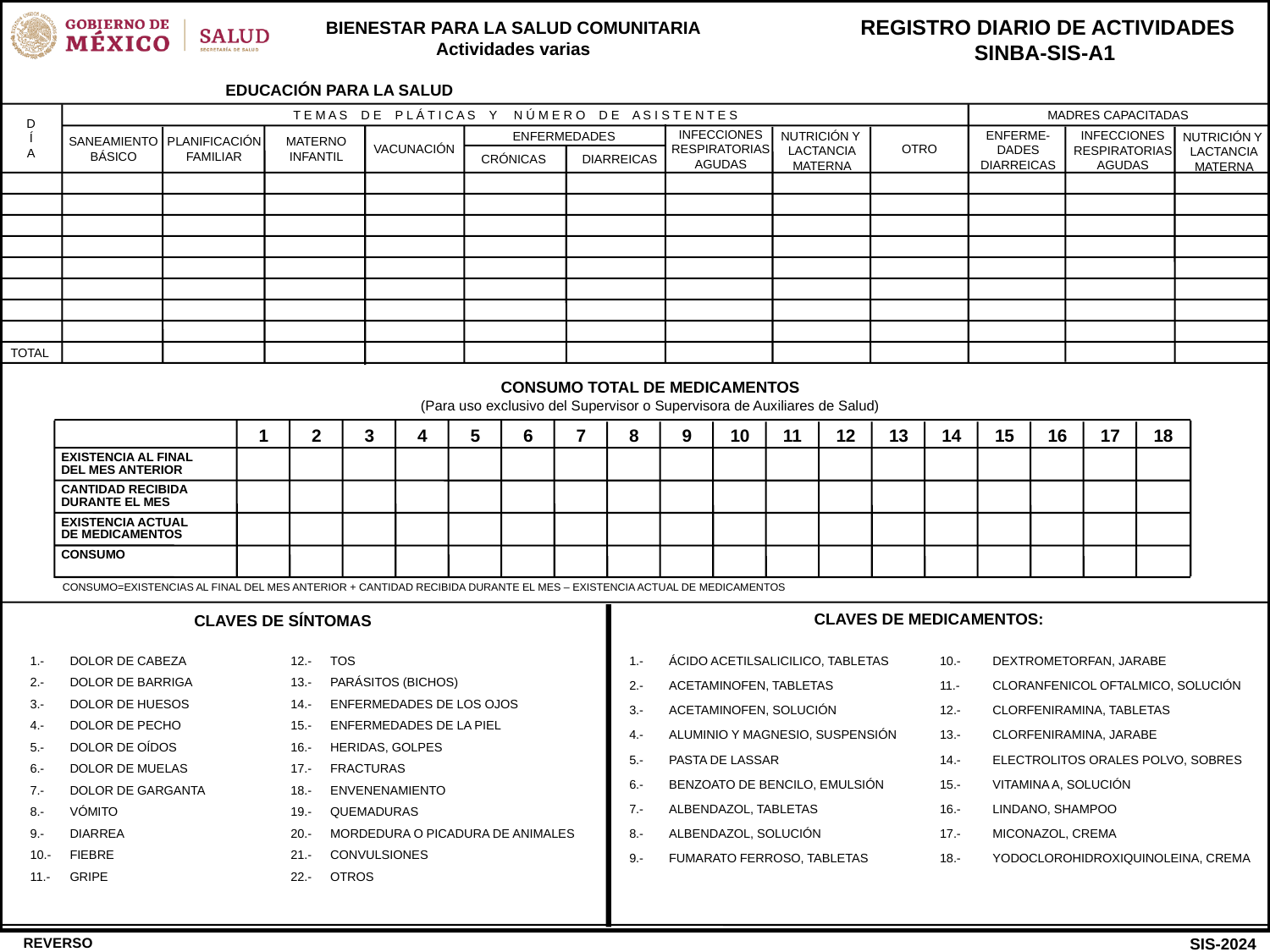

EDUCACIÓN PARA LA SALUD
T E M A S    D E    P L Á T I C A S    Y     N Ú M E R O    D E    A S I S T E N T E S
MADRES CAPACITADAS

DÍA
INFECCIONES
RESPIRATORIAS
AGUDAS
ENFERME-
DADES
DIARREICAS
INFECCIONES
RESPIRATORIAS
AGUDAS
ENFERMEDADES
NUTRICIÓN Y
LACTANCIA
MATERNA
NUTRICIÓN Y
LACTANCIA
MATERNA

SANEAMIENTO
BÁSICO
PLANIFICACIÓN
FAMILIAR
MATERNO
INFANTIL
VACUNACIÓN
OTRO
CRÓNICAS
DIARREICAS

TOTAL

CONSUMO TOTAL DE MEDICAMENTOS
(Para uso exclusivo del Supervisor o Supervisora de Auxiliares de Salud)
 1	 2	 3	 4	 5	 6	 7	 8	 9	10	11	12	13	14	15	16	17	18

EXISTENCIA AL FINAL DEL MES ANTERIOR
CANTIDAD RECIBIDA DURANTE EL MES
EXISTENCIA ACTUAL DE MEDICAMENTOS
CONSUMO

CONSUMO=EXISTENCIAS AL FINAL DEL MES ANTERIOR + CANTIDAD RECIBIDA DURANTE EL MES – EXISTENCIA ACTUAL DE MEDICAMENTOS

 CLAVES DE MEDICAMENTOS:
CLAVES DE SÍNTOMAS

1.- 	DOLOR DE CABEZA
2.-	DOLOR DE BARRIGA
3.-	DOLOR DE HUESOS
4.-	DOLOR DE PECHO
5.- 	DOLOR DE OÍDOS
6.-	DOLOR DE MUELAS
7.-	DOLOR DE GARGANTA
8.-	VÓMITO
9.-	DIARREA
10.-	FIEBRE
11.-	GRIPE
12.-	TOS
13.-	PARÁSITOS (BICHOS)
14.-	ENFERMEDADES DE LOS OJOS
15.-	ENFERMEDADES DE LA PIEL
16.-	HERIDAS, GOLPES
17.-	FRACTURAS
18.-	ENVENENAMIENTO
19.-	QUEMADURAS
20.-	MORDEDURA O PICADURA DE ANIMALES
21.-	CONVULSIONES
22.-	OTROS
1.- 	ÁCIDO ACETILSALICILICO, TABLETAS
2.-	ACETAMINOFEN, TABLETAS
3.- 	ACETAMINOFEN, SOLUCIÓN
4.- 	ALUMINIO Y MAGNESIO, SUSPENSIÓN
5.- 	PASTA DE LASSAR
6.- 	BENZOATO DE BENCILO, EMULSIÓN
7.- 	ALBENDAZOL, TABLETAS
8.- 	ALBENDAZOL, SOLUCIÓN
9.- 	FUMARATO FERROSO, TABLETAS
10.- 	DEXTROMETORFAN, JARABE
11.- 	CLORANFENICOL OFTALMICO, SOLUCIÓN
12.- 	CLORFENIRAMINA, TABLETAS
13.- 	CLORFENIRAMINA, JARABE
14.- 	ELECTROLITOS ORALES POLVO, SOBRES
15.- 	VITAMINA A, SOLUCIÓN
16.- 	LINDANO, SHAMPOO
17.- 	MICONAZOL, CREMA
18.- 	YODOCLOROHIDROXIQUINOLEINA, CREMA

REVERSO